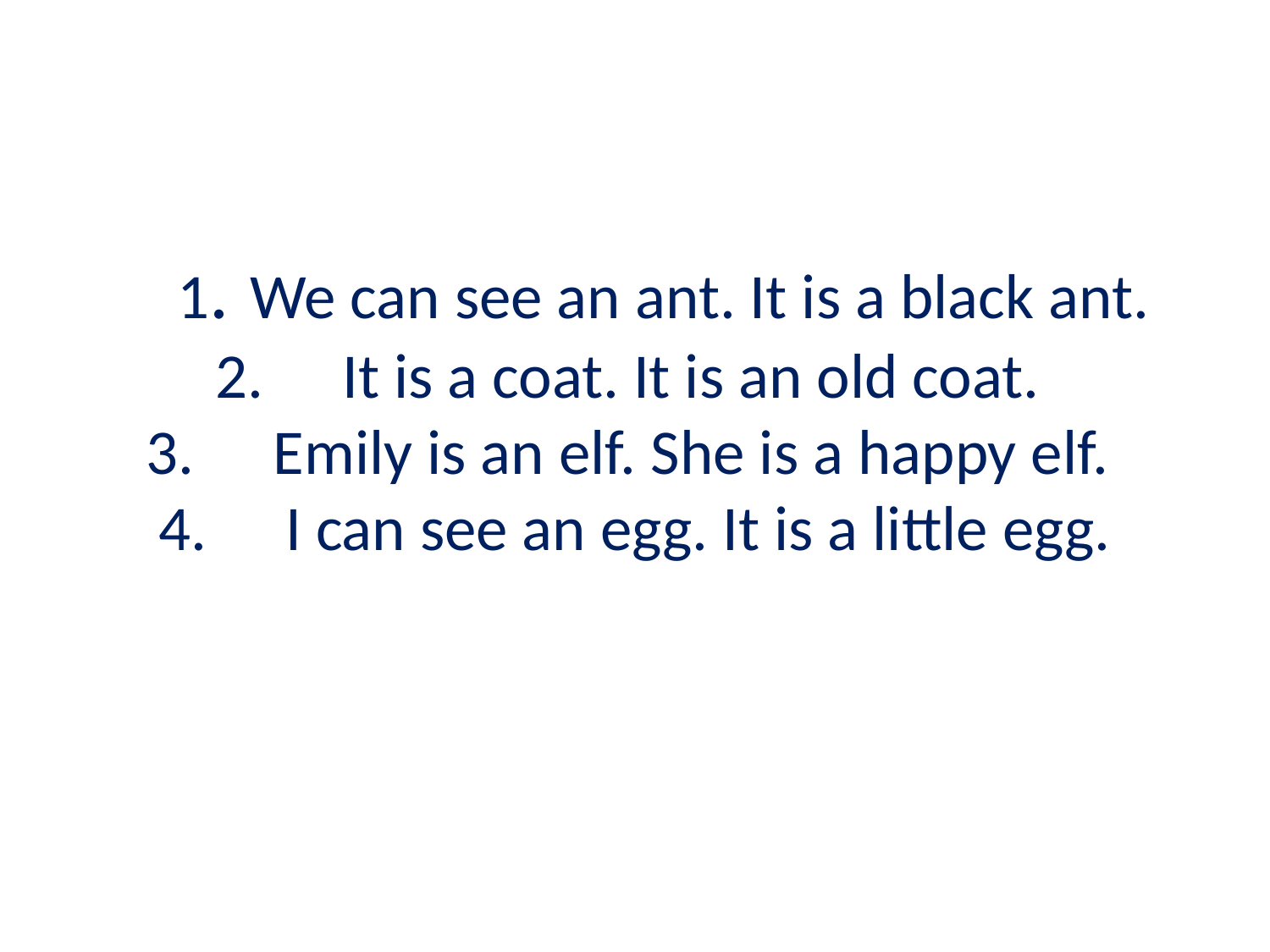

# 1.	 We can see an ant. It is a black ant. 2.	It is a coat. It is an old coat. 3.	Emily is an elf. She is a happy elf. 4.	I can see an egg. It is a little egg.